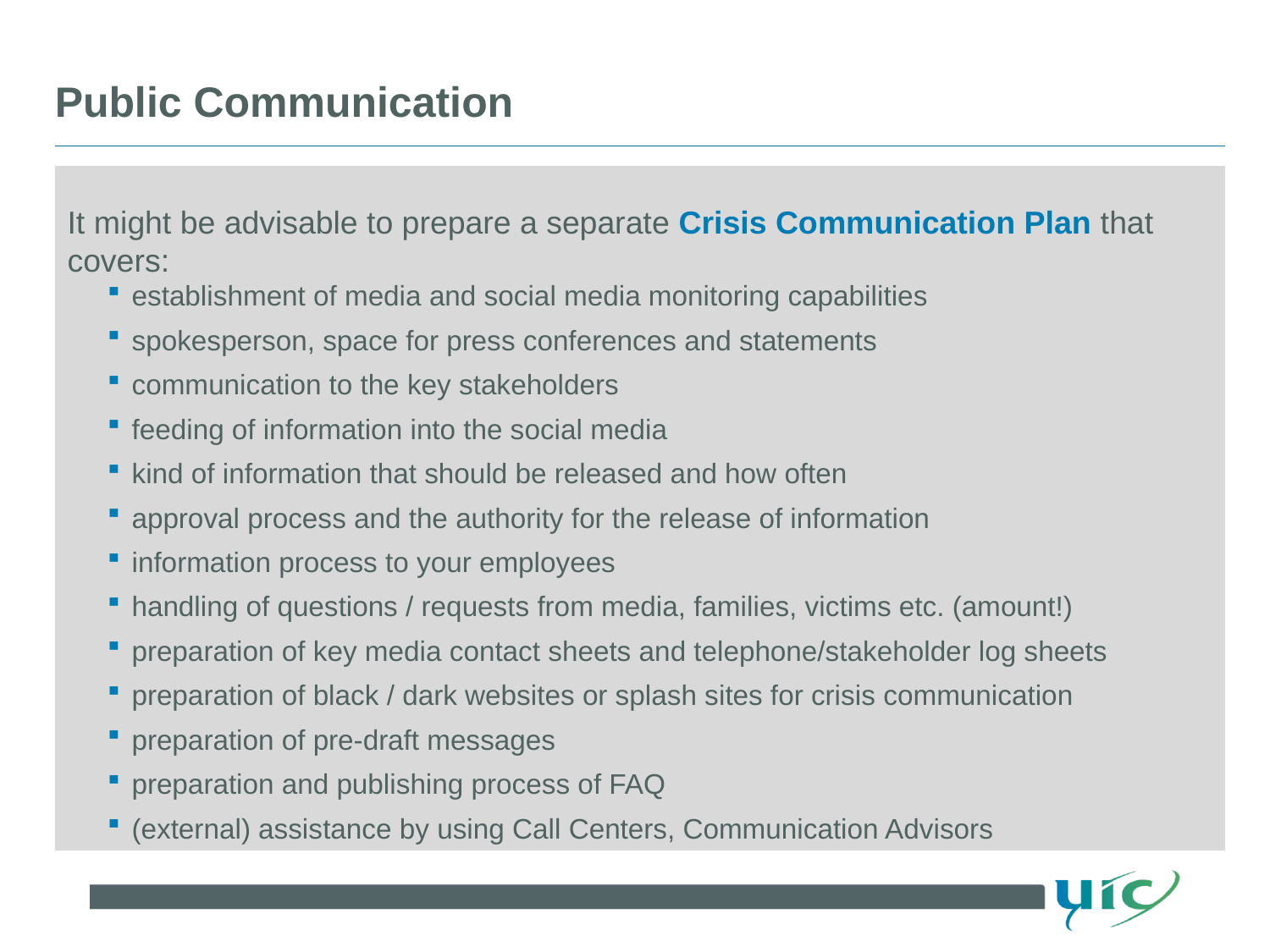

# Public Communication

It might be advisable to prepare a separate Crisis Communication Plan that covers:
establishment of media and social media monitoring capabilities
spokesperson, space for press conferences and statements
communication to the key stakeholders
feeding of information into the social media
kind of information that should be released and how often
approval process and the authority for the release of information
information process to your employees
handling of questions / requests from media, families, victims etc. (amount!)
preparation of key media contact sheets and telephone/stakeholder log sheets
preparation of black / dark websites or splash sites for crisis communication
preparation of pre-draft messages
preparation and publishing process of FAQ
(external) assistance by using Call Centers, Communication Advisors